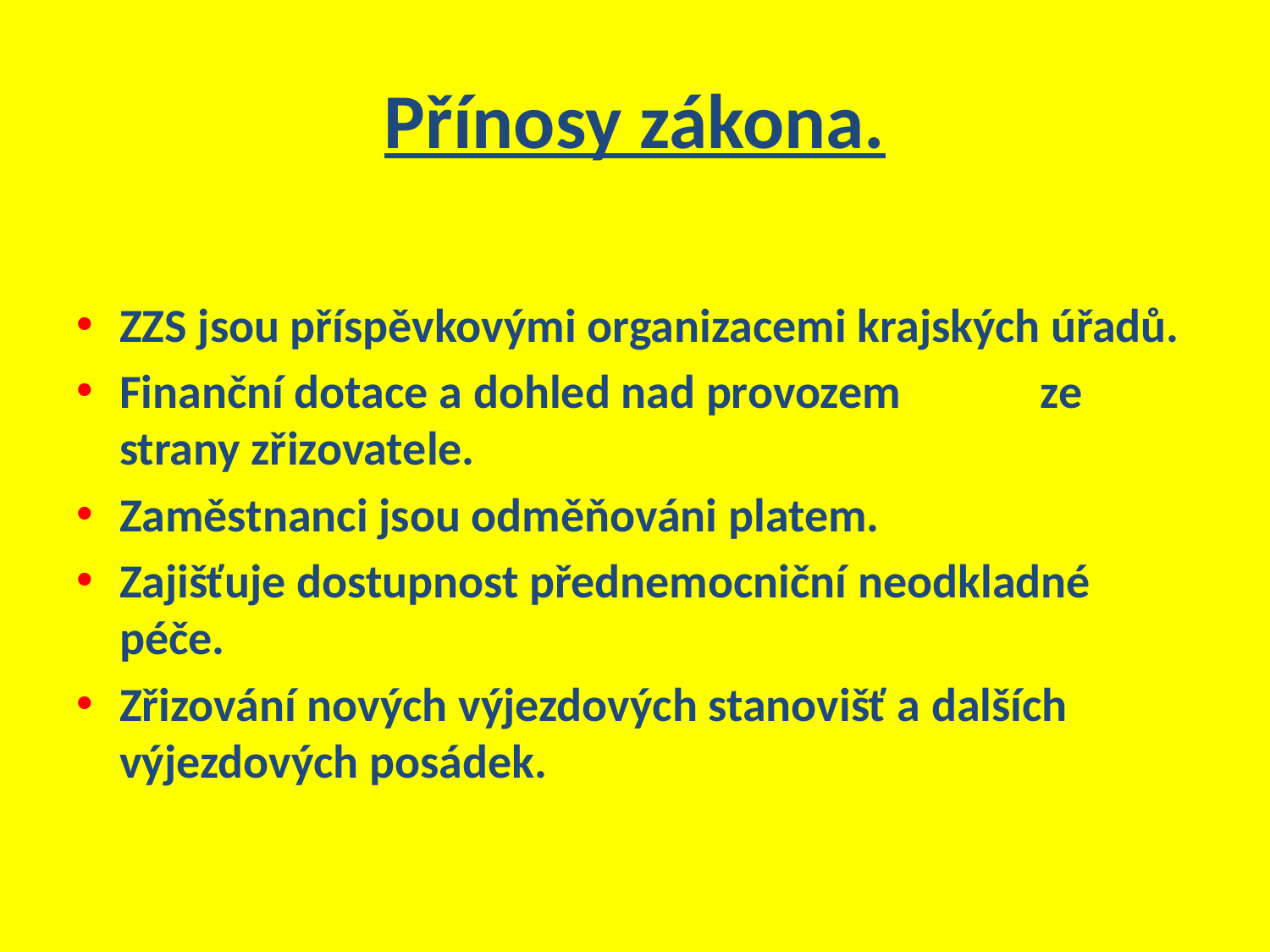

# Přínosy zákona.

ZZS jsou příspěvkovými organizacemi krajských úřadů.
Finanční dotace a dohled nad provozem             ze strany zřizovatele.
Zaměstnanci jsou odměňováni platem.
Zajišťuje dostupnost přednemocniční neodkladné péče.
Zřizování nových výjezdových stanovišť a dalších výjezdových posádek.